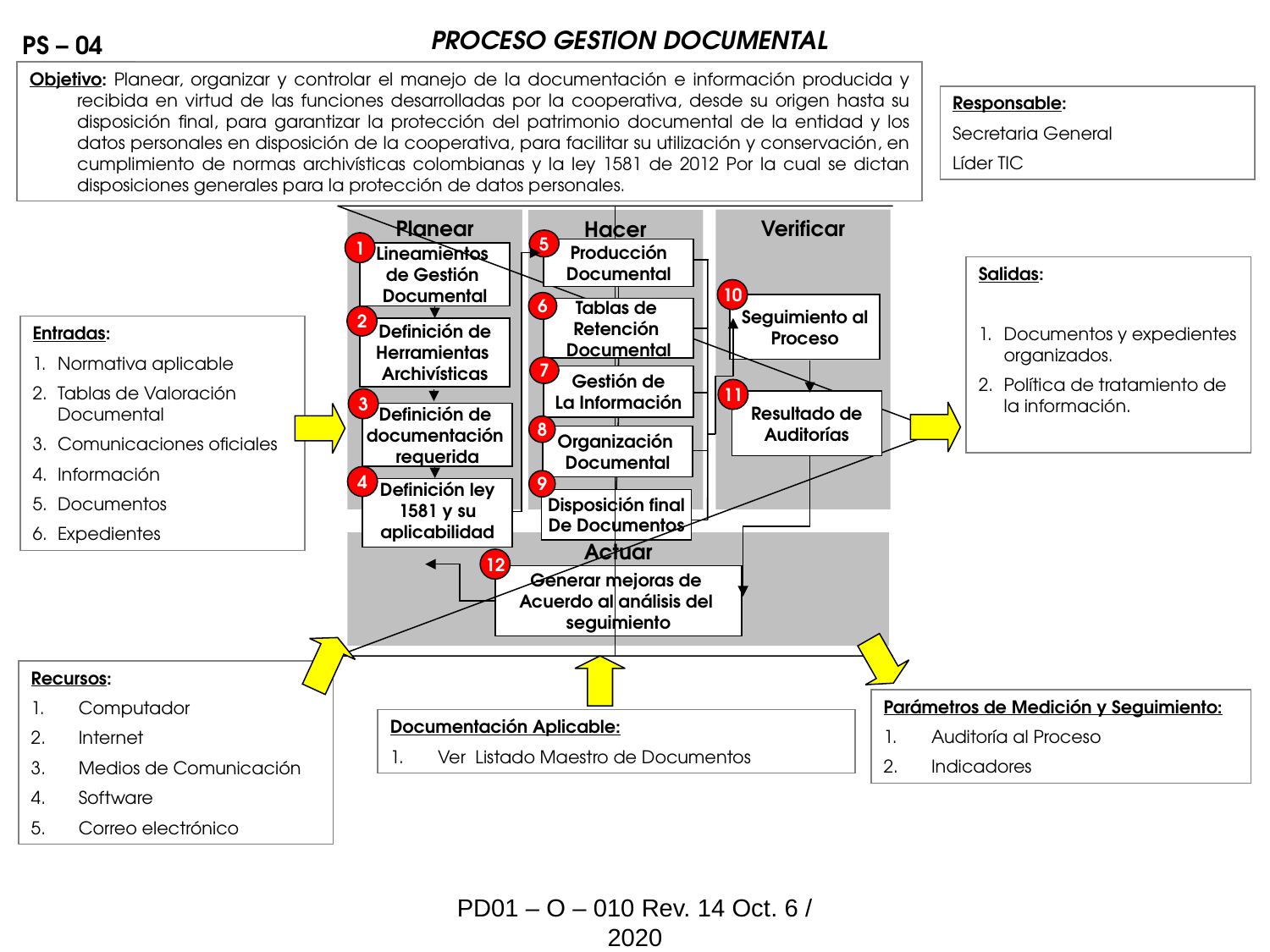

PROCESO GESTION DOCUMENTAL
PS – 04
Objetivo: Planear, organizar y controlar el manejo de la documentación e información producida y recibida en virtud de las funciones desarrolladas por la cooperativa, desde su origen hasta su disposición final, para garantizar la protección del patrimonio documental de la entidad y los datos personales en disposición de la cooperativa, para facilitar su utilización y conservación, en cumplimiento de normas archivísticas colombianas y la ley 1581 de 2012 Por la cual se dictan disposiciones generales para la protección de datos personales.
Responsable:
Secretaria General
Líder TIC

Verificar
Planear
Hacer
5
1
Producción
Documental
Lineamientos
de Gestión
Documental
Salidas:

Documentos y expedientes organizados.
Política de tratamiento de la información.

10
6
Seguimiento al
Proceso
Tablas de
Retención
Documental
2
Entradas:
Normativa aplicable
Tablas de Valoración Documental
Comunicaciones oficiales
Información
Documentos
Expedientes
Definición de
Herramientas
Archivísticas
7
Gestión de
La Información
11
3
Resultado de
Auditorías

Definición de
documentación
requerida

8
Organización
Documental
4
9
Definición ley 1581 y su aplicabilidad

Disposición final
De Documentos
Actuar
12
Generar mejoras de
Acuerdo al análisis del
seguimiento

Recursos:
Computador
Internet
Medios de Comunicación
Software
Correo electrónico
Parámetros de Medición y Seguimiento:
Auditoría al Proceso
Indicadores
Documentación Aplicable:
Ver  Listado Maestro de Documentos
PD01 – O – 010 Rev. 14 Oct. 6 / 2020